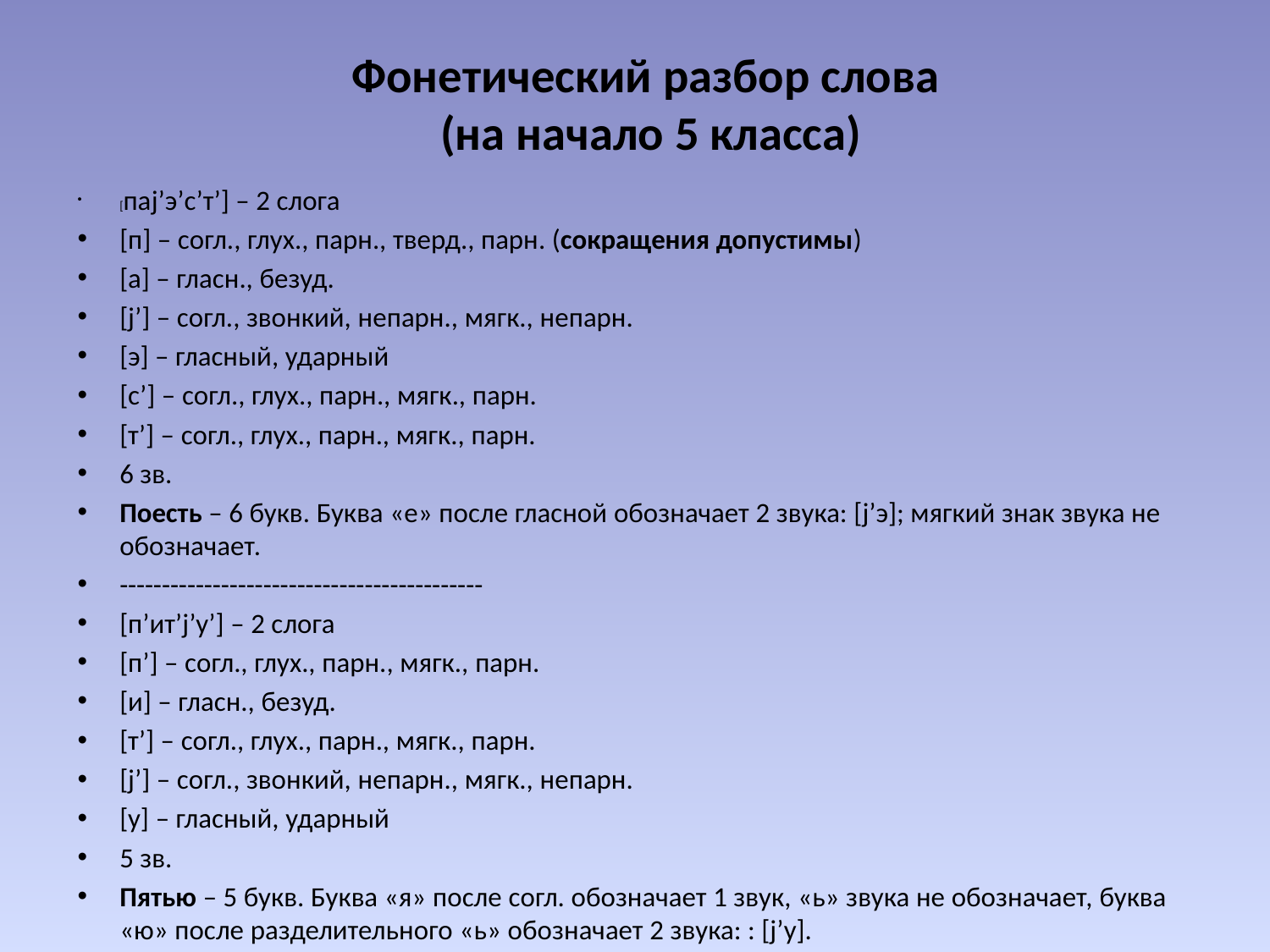

# Фонетический разбор слова (на начало 5 класса)
[паj’э’c’т’] – 2 слога
[п] – согл., глух., парн., тверд., парн. (сокращения допустимы)
[а] – гласн., безуд.
[j’] – согл., звонкий, непарн., мягк., непарн.
[э] – гласный, ударный
[с’] – согл., глух., парн., мягк., парн.
[т’] – согл., глух., парн., мягк., парн.
6 зв.
Поесть – 6 букв. Буква «е» после гласной обозначает 2 звука: [j’э]; мягкий знак звука не обозначает.
-------------------------------------------
[п’ит’j’у’] – 2 слога
[п’] – согл., глух., парн., мягк., парн.
[и] – гласн., безуд.
[т’] – согл., глух., парн., мягк., парн.
[j’] – согл., звонкий, непарн., мягк., непарн.
[у] – гласный, ударный
5 зв.
Пятью – 5 букв. Буква «я» после согл. обозначает 1 звук, «ь» звука не обозначает, буква «ю» после разделительного «ь» обозначает 2 звука: : [j’у].